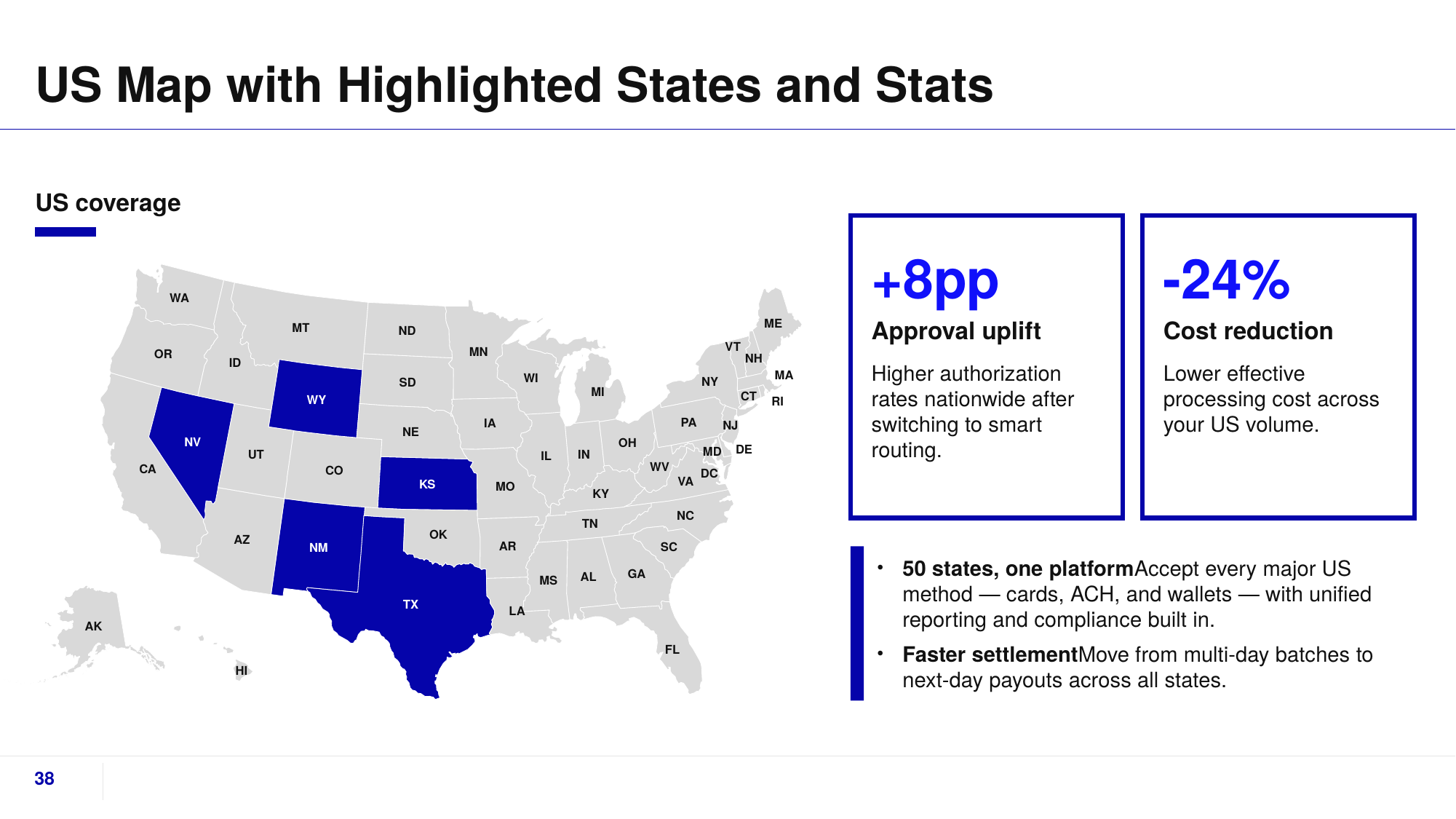

# US Map with Highlighted States and Stats
US coverage

+8pp
Approval uplift
Higher authorization rates nationwide after switching to smart routing.
-24%
Cost reduction
Lower effective processing cost across your US volume.

WA

MT
ME

ND

MN
OR
VT

ID
NH

WI
MA
NY

SD

MI

WY

CT
RI

PA
IA

NE
NJ

NV

OH

MD
UT
DE

IL
IN

CA

CO
WV

DC
VA
KS
MO
KY

NC

TN

OK

AZ

NM
AR
SC

GA
AL
MS

TX
LA

AK

FL
HI

50 states, one platformAccept every major US method — cards, ACH, and wallets — with unified reporting and compliance built in.
Faster settlementMove from multi-day batches to next-day payouts across all states.
38